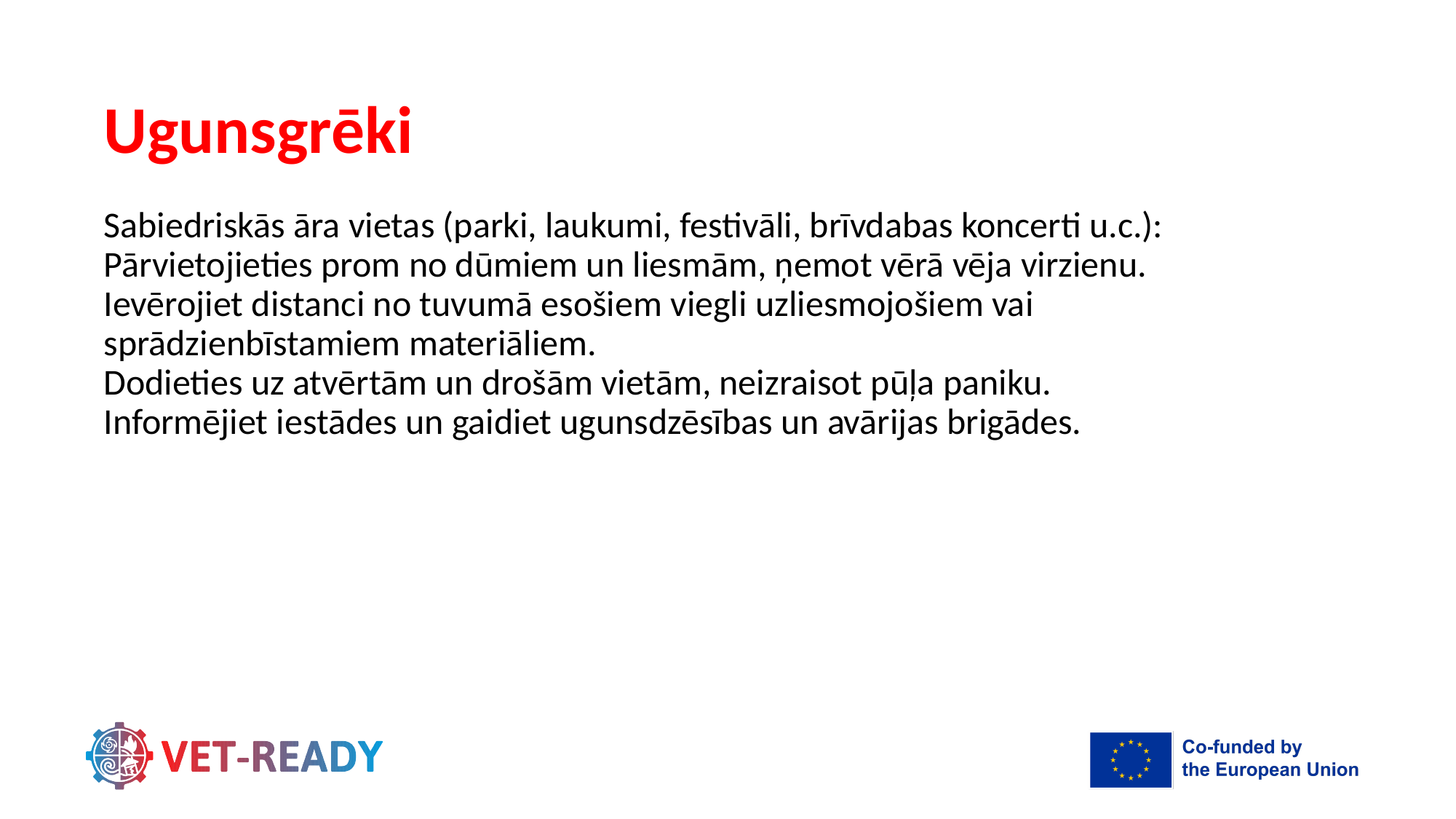

# Ugunsgrēki
Sabiedriskās āra vietas (parki, laukumi, festivāli, brīvdabas koncerti u.c.):
Pārvietojieties prom no dūmiem un liesmām, ņemot vērā vēja virzienu.
Ievērojiet distanci no tuvumā esošiem viegli uzliesmojošiem vai sprādzienbīstamiem materiāliem.
Dodieties uz atvērtām un drošām vietām, neizraisot pūļa paniku.
Informējiet iestādes un gaidiet ugunsdzēsības un avārijas brigādes.